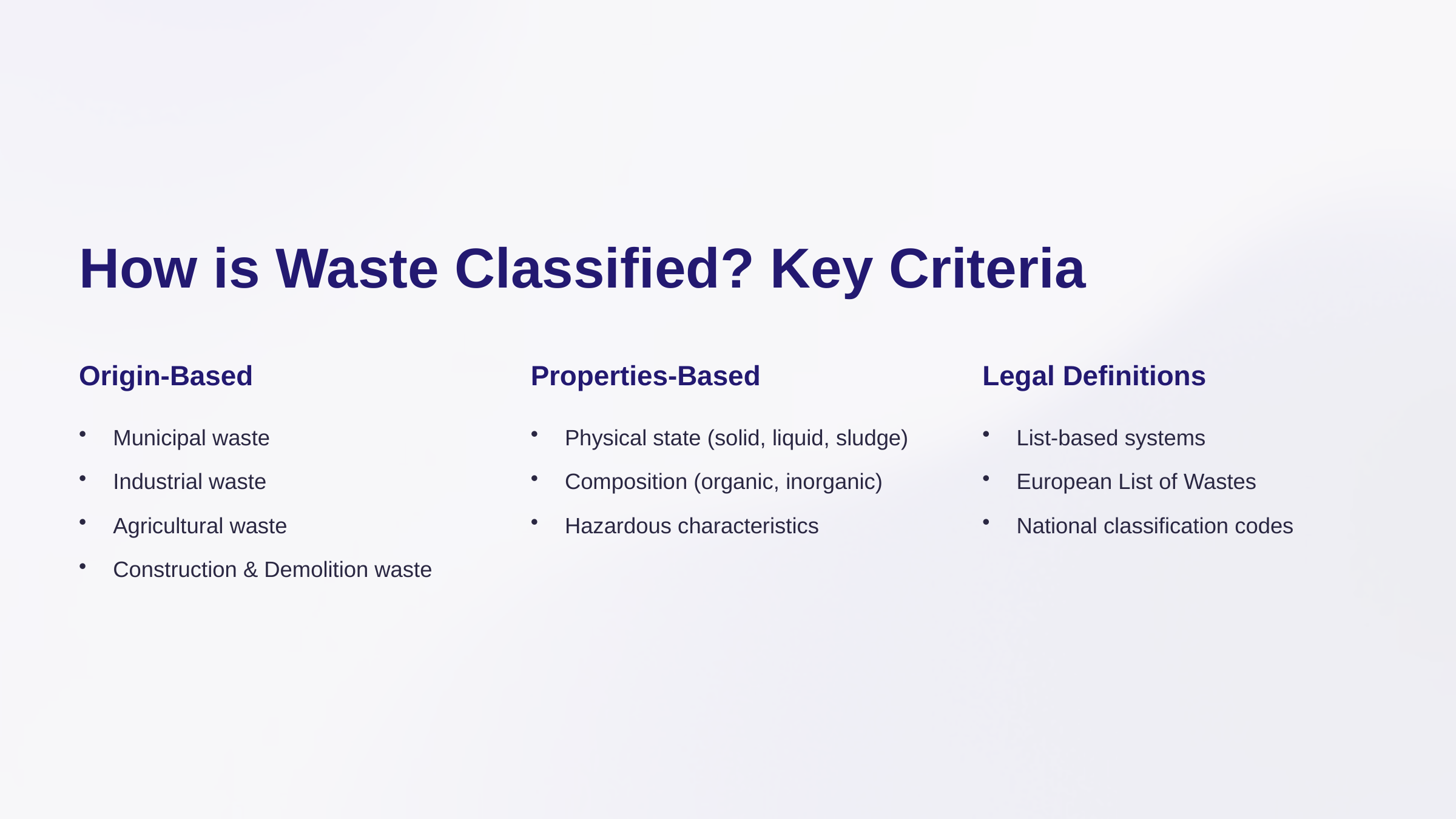

How is Waste Classified? Key Criteria
Origin-Based
Properties-Based
Legal Definitions
Municipal waste
Physical state (solid, liquid, sludge)
List-based systems
Industrial waste
Composition (organic, inorganic)
European List of Wastes
Agricultural waste
Hazardous characteristics
National classification codes
Construction & Demolition waste